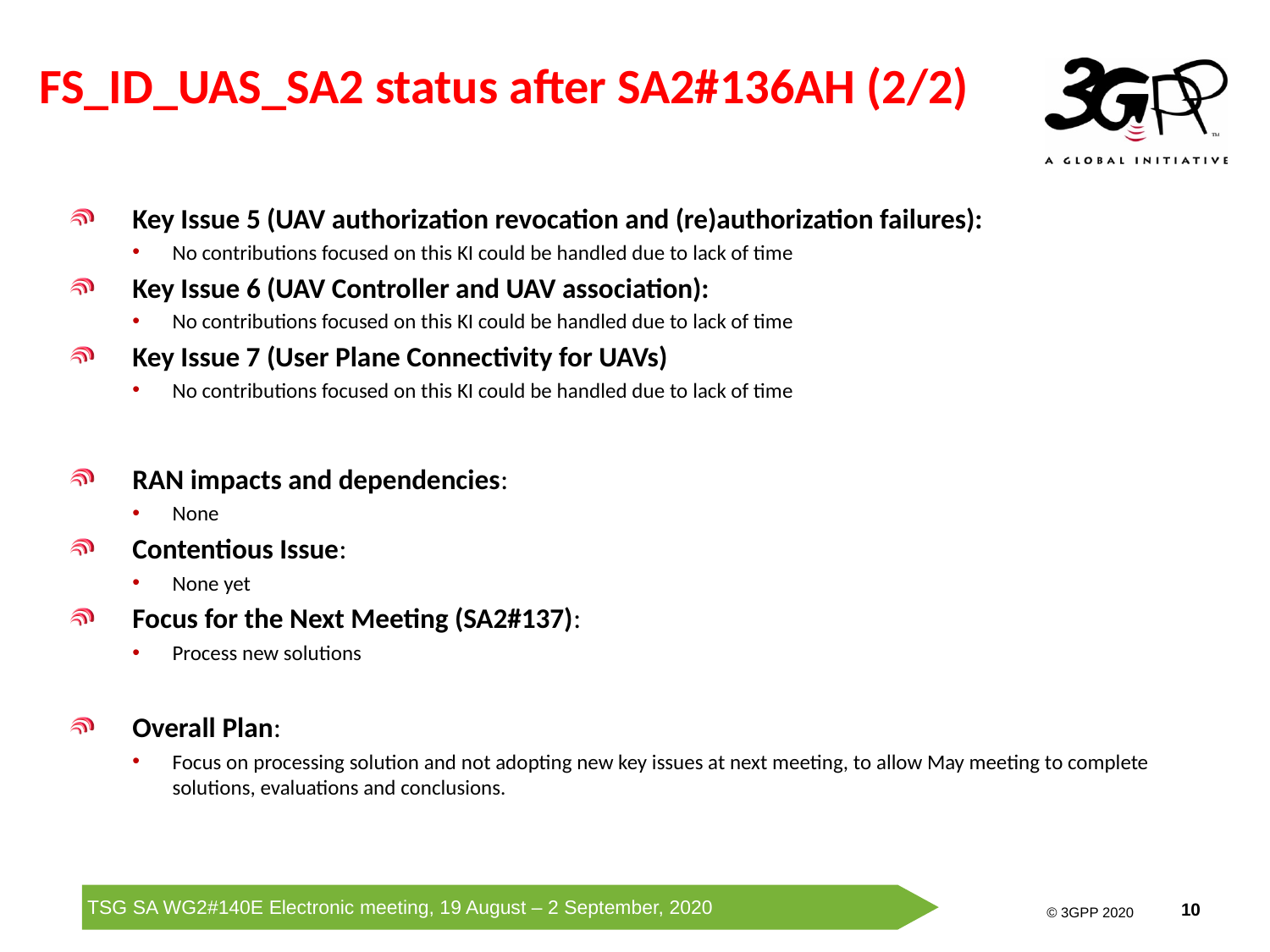

# FS_ID_UAS_SA2 status after SA2#136AH (2/2)
Key Issue 5 (UAV authorization revocation and (re)authorization failures):
No contributions focused on this KI could be handled due to lack of time
Key Issue 6 (UAV Controller and UAV association):
No contributions focused on this KI could be handled due to lack of time
Key Issue 7 (User Plane Connectivity for UAVs)
No contributions focused on this KI could be handled due to lack of time

RAN impacts and dependencies:
None
Contentious Issue:
None yet
Focus for the Next Meeting (SA2#137):
Process new solutions

Overall Plan:
Focus on processing solution and not adopting new key issues at next meeting, to allow May meeting to complete solutions, evaluations and conclusions.